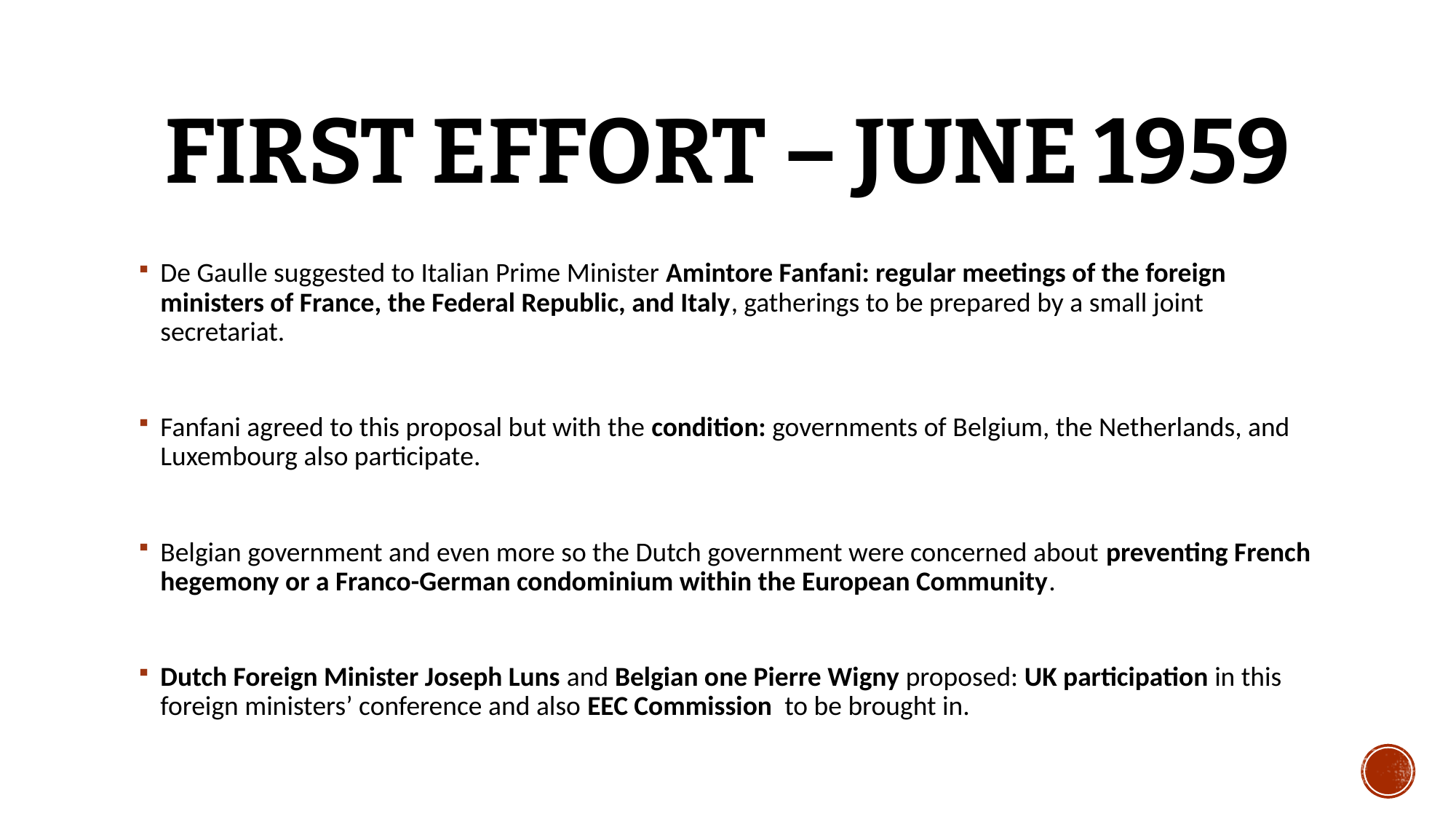

# FIRST EFFORT – JUNE 1959
De Gaulle suggested to Italian Prime Minister Amintore Fanfani: regular meetings of the foreign ministers of France, the Federal Republic, and Italy, gatherings to be prepared by a small joint secretariat.

Fanfani agreed to this proposal but with the condition: governments of Belgium, the Netherlands, and Luxembourg also participate.

Belgian government and even more so the Dutch government were concerned about preventing French hegemony or a Franco-German condominium within the European Community.

Dutch Foreign Minister Joseph Luns and Belgian one Pierre Wigny proposed: UK participation in this foreign ministers’ conference and also EEC Commission  to be brought in.